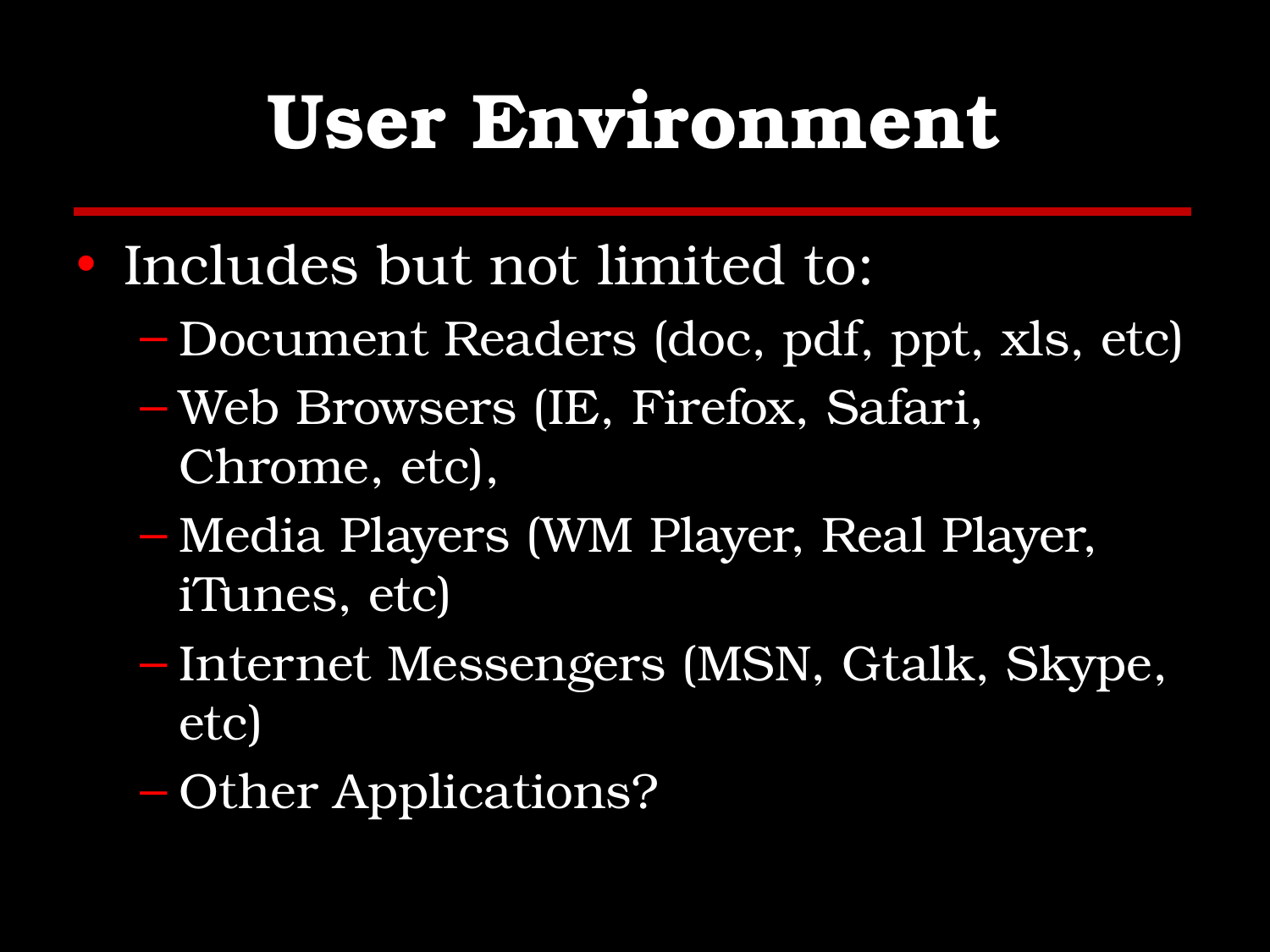

# User Environment
Includes but not limited to:
Document Readers (doc, pdf, ppt, xls, etc)
Web Browsers (IE, Firefox, Safari, Chrome, etc),
Media Players (WM Player, Real Player, iTunes, etc)
Internet Messengers (MSN, Gtalk, Skype, etc)
Other Applications?